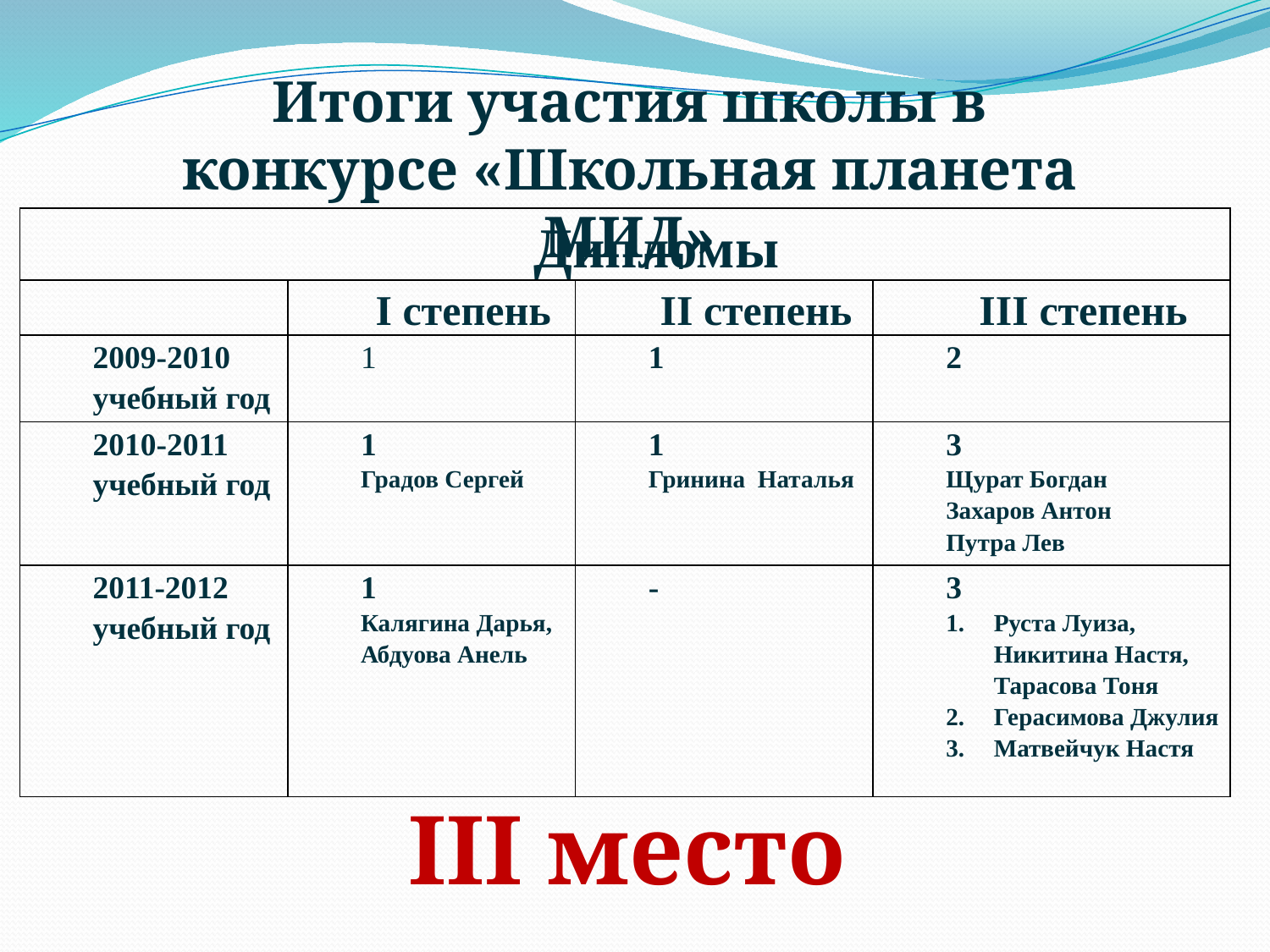

Итоги участия школы в конкурсе «Школьная планета МИД»
| Дипломы |  |  |  |
| --- | --- | --- | --- |
|  | I степень | II степень | III степень |
| 2009-2010 учебный год | 1 | 1 | 2 |
| 2010-2011 учебный год | 1 Градов Сергей | 1 Гринина Наталья | 3 Щурат Богдан Захаров Антон Путра Лев |
| 2011-2012 учебный год | 1 Калягина Дарья, Абдуова Анель | - | 3 Руста Луиза, Никитина Настя, Тарасова Тоня Герасимова Джулия Матвейчук Настя |
 III место